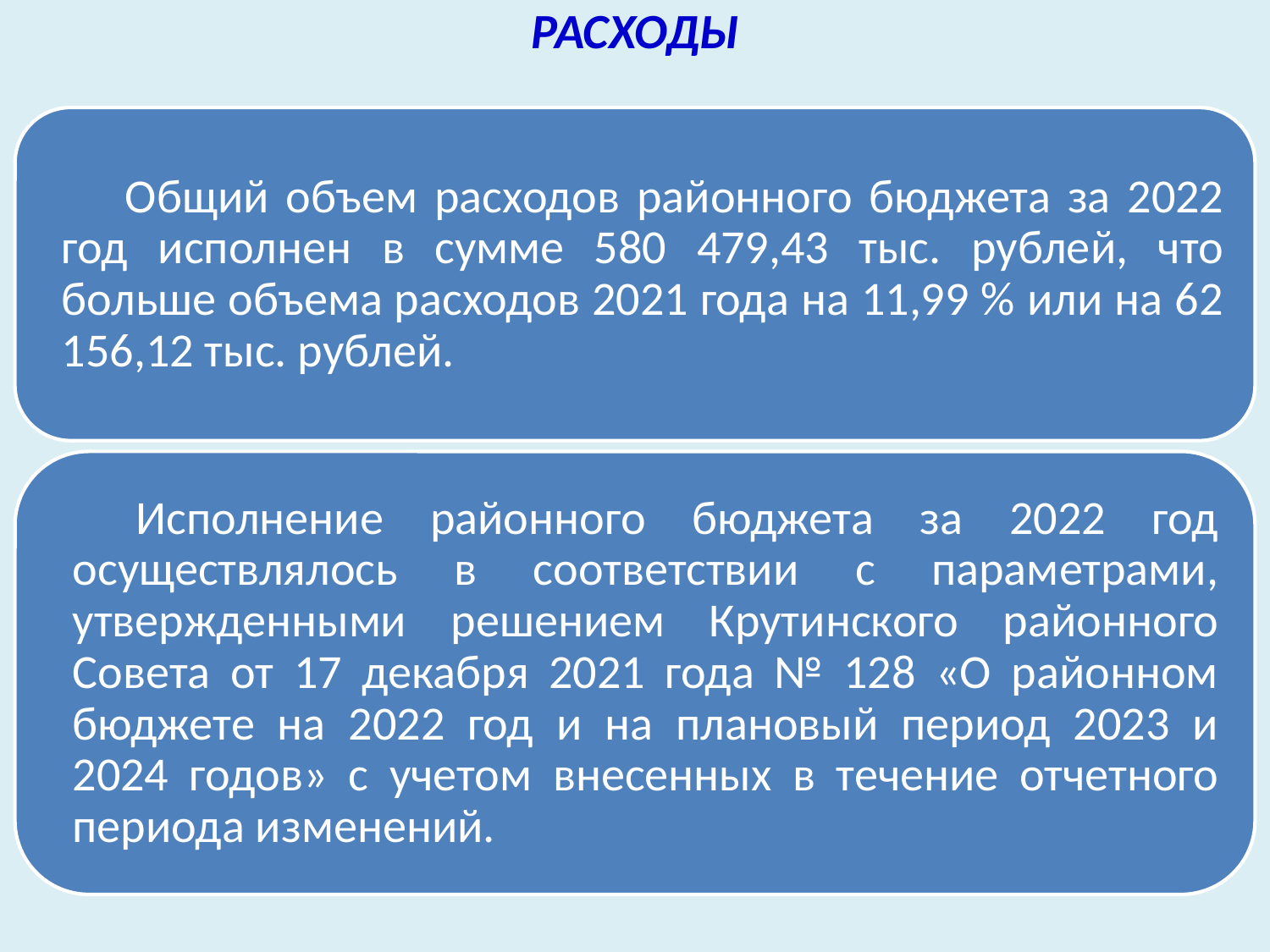

# РАСХОДЫ
Общий объем расходов районного бюджета за 2022 год исполнен в сумме 580 479,43 тыс. рублей, что больше объема расходов 2021 года на 11,99 % или на 62 156,12 тыс. рублей.
Исполнение районного бюджета за 2022 год осуществлялось в соответствии с параметрами, утвержденными решением Крутинского районного Совета от 17 декабря 2021 года № 128 «О районном бюджете на 2022 год и на плановый период 2023 и 2024 годов» с учетом внесенных в течение отчетного периода изменений.